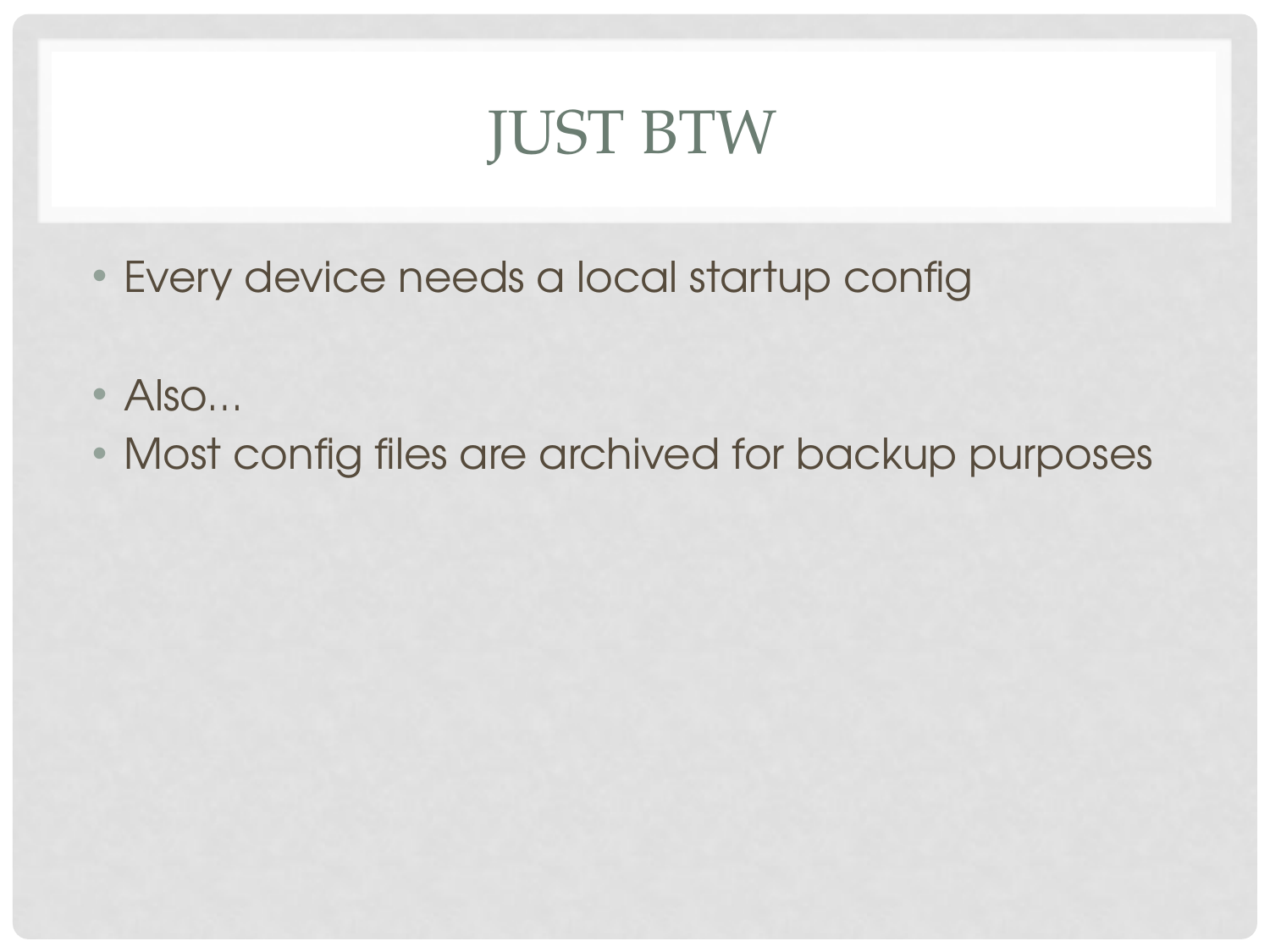

# Just BTW
Every device needs a local startup config

Also…
Most config files are archived for backup purposes